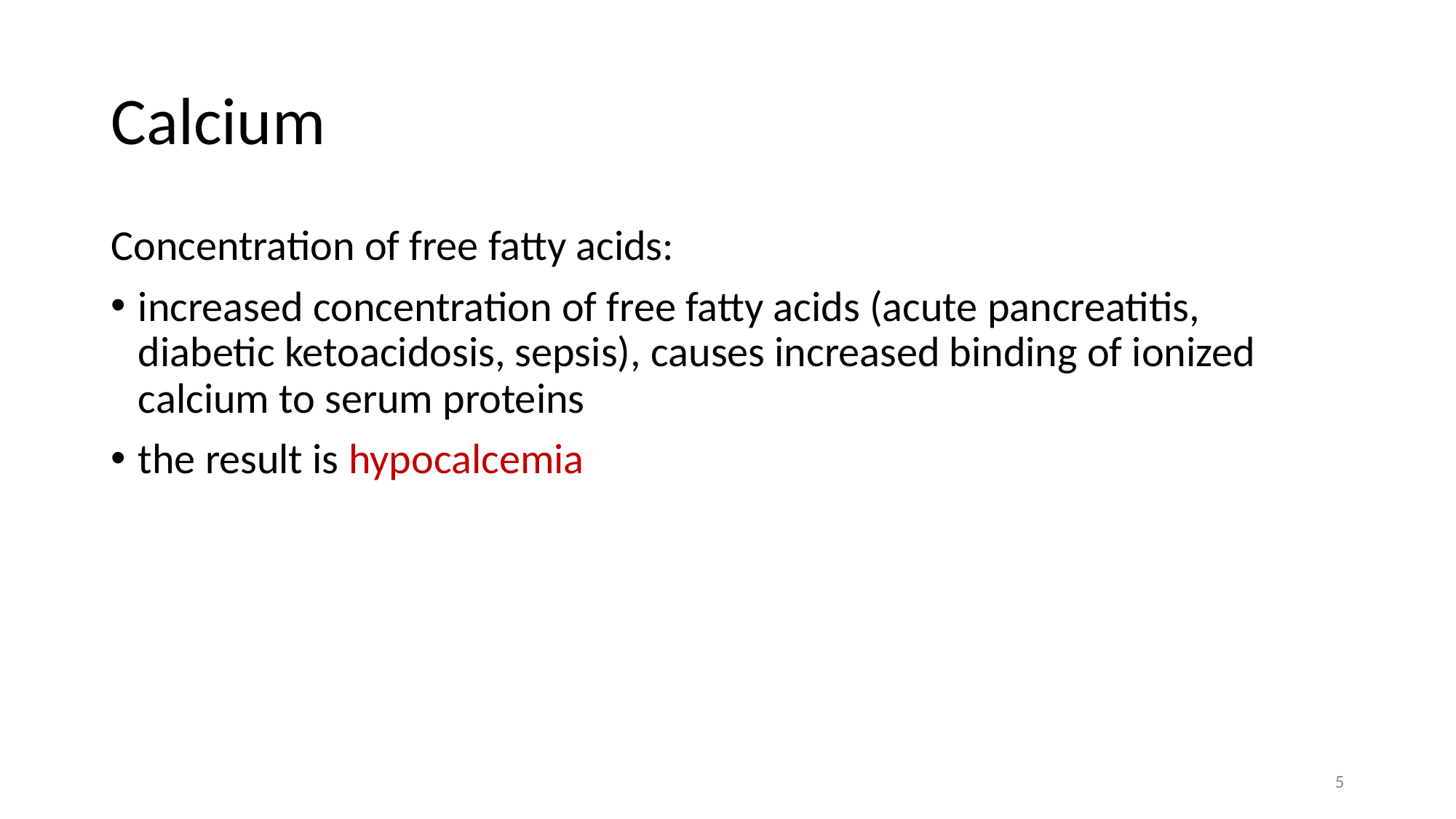

# Calcium
Concentration of free fatty acids:
increased concentration of free fatty acids (acute pancreatitis, diabetic ketoacidosis, sepsis), causes increased binding of ionized calcium to serum proteins
the result is hypocalcemia
5